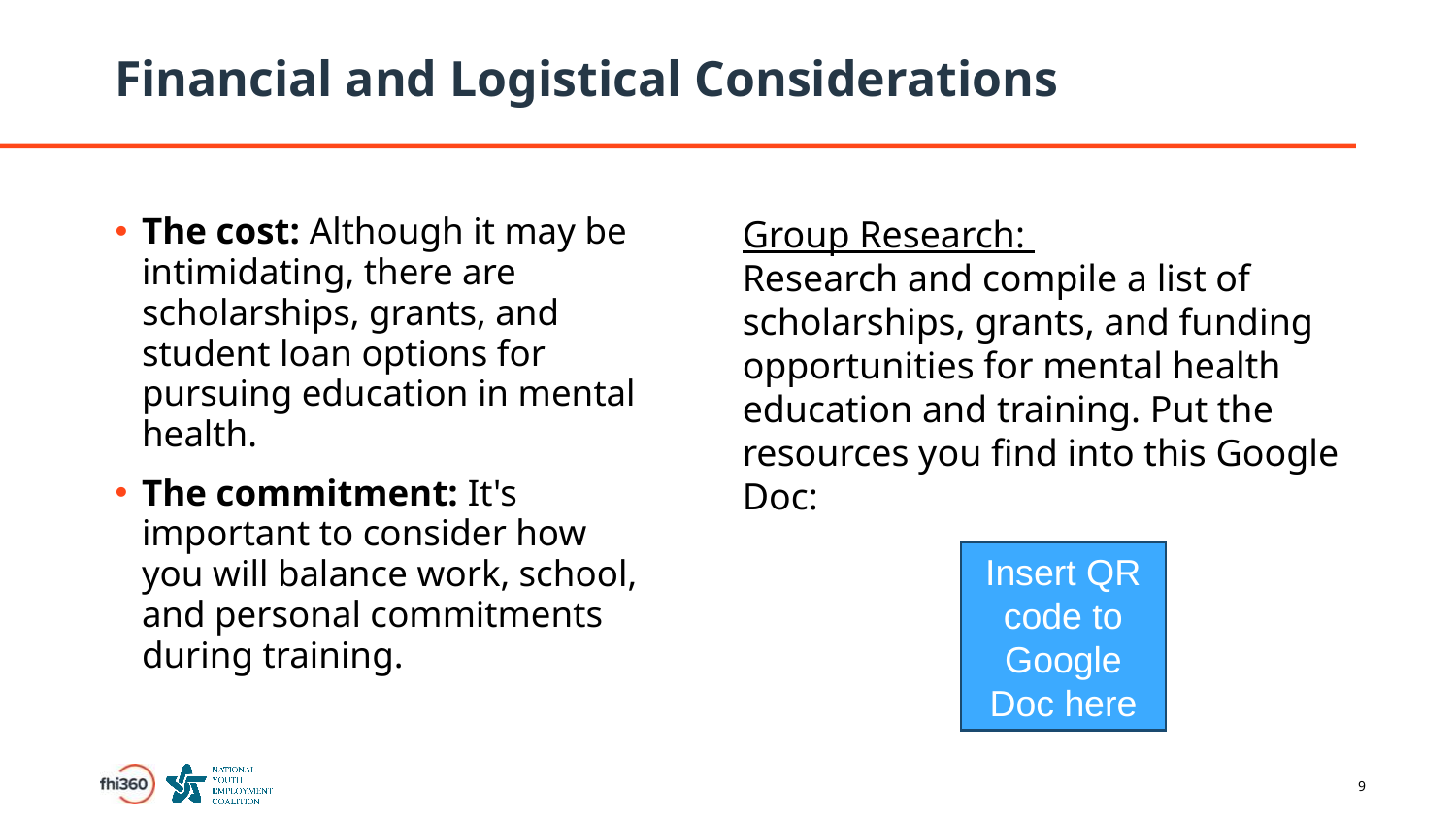

# Financial and Logistical Considerations
Group Research:
Research and compile a list of scholarships, grants, and funding opportunities for mental health education and training. Put the resources you find into this Google Doc:

The cost: Although it may be intimidating, there are scholarships, grants, and student loan options for pursuing education in mental health.
The commitment: It's important to consider how you will balance work, school, and personal commitments during training.

Insert QR code to Google Doc here